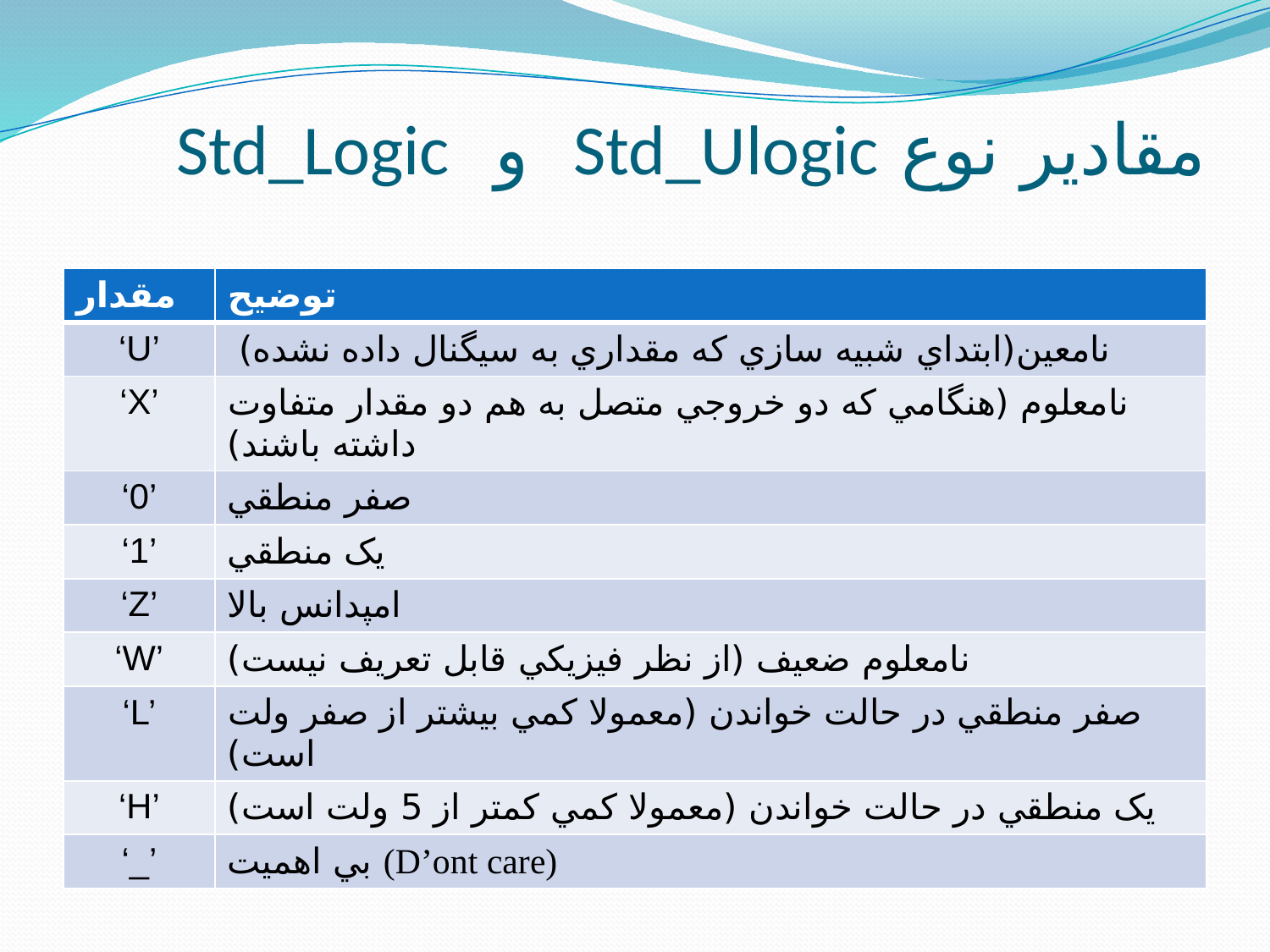

# مقادير نوع Std_Ulogic  و  Std_Logic
| مقدار | توضيح |
| --- | --- |
| ‘U’ | نامعين(ابتداي شبيه سازي که مقداري به سيگنال داده نشده) |
| ‘X’ | نامعلوم (هنگامي که دو خروجي متصل به هم دو مقدار متفاوت داشته باشند) |
| ‘0’ | صفر منطقي |
| ‘1’ | يک منطقي |
| ‘Z’ | امپدانس بالا |
| ‘W’ | نامعلوم ضعيف (از نظر فيزيکي قابل تعريف نيست) |
| ‘L’ | صفر منطقي در حالت خواندن (معمولا کمي بيشتر از صفر ولت است) |
| ‘H’ | يک منطقي در حالت خواندن (معمولا کمي کمتر از 5 ولت است) |
| ‘\_’ | بي اهميت (D’ont care) |